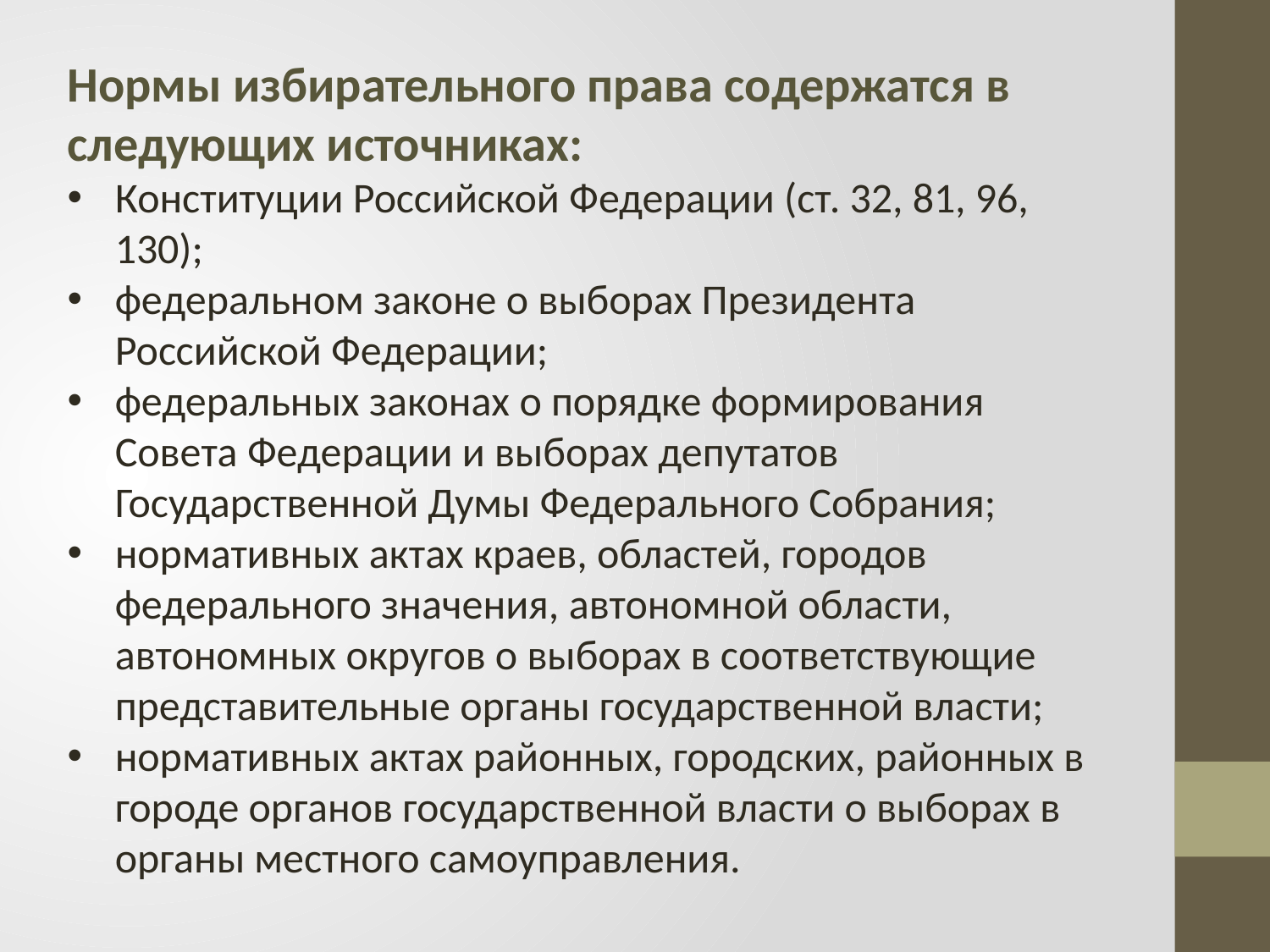

#
Нормы избирательного права содержатся в следующих источниках:
Конституции Российской Федерации (ст. 32, 81, 96, 130);
федеральном законе о выборах Президента Российской Федерации;
федеральных законах о порядке формирования Совета Федерации и выборах депутатов Государственной Думы Федерального Собрания;
нормативных актах краев, областей, городов федерального значения, автономной области, автономных округов о выборах в соответствующие представительные органы государственной власти;
нормативных актах районных, городских, районных в городе органов государственной власти о выборах в органы местного самоуправления.